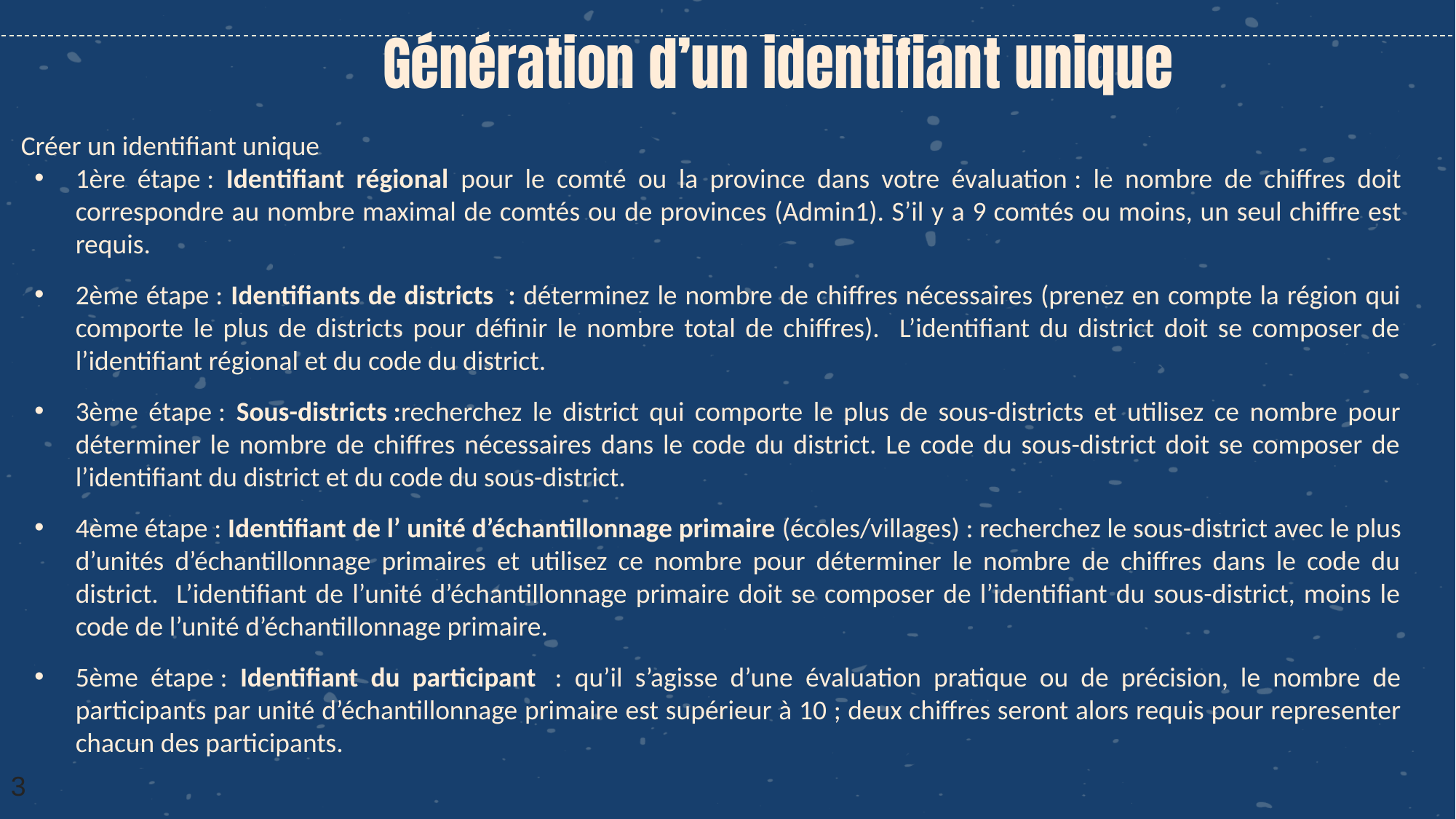

# Génération d’un identifiant unique
Créer un identifiant unique
1ère étape : Identifiant régional pour le comté ou la province dans votre évaluation : le nombre de chiffres doit correspondre au nombre maximal de comtés ou de provinces (Admin1). S’il y a 9 comtés ou moins, un seul chiffre est requis.
2ème étape : Identifiants de districts  : déterminez le nombre de chiffres nécessaires (prenez en compte la région qui comporte le plus de districts pour définir le nombre total de chiffres).  L’identifiant du district doit se composer de l’identifiant régional et du code du district.
3ème étape : Sous-districts :recherchez le district qui comporte le plus de sous-districts et utilisez ce nombre pour déterminer le nombre de chiffres nécessaires dans le code du district. Le code du sous-district doit se composer de l’identifiant du district et du code du sous-district.
4ème étape : Identifiant de l’ unité d’échantillonnage primaire (écoles/villages) : recherchez le sous-district avec le plus d’unités d’échantillonnage primaires et utilisez ce nombre pour déterminer le nombre de chiffres dans le code du district.  L’identifiant de l’unité d’échantillonnage primaire doit se composer de l’identifiant du sous-district, moins le code de l’unité d’échantillonnage primaire.
5ème étape : Identifiant du participant  : qu’il s’agisse d’une évaluation pratique ou de précision, le nombre de participants par unité d’échantillonnage primaire est supérieur à 10 ; deux chiffres seront alors requis pour representer chacun des participants.
3